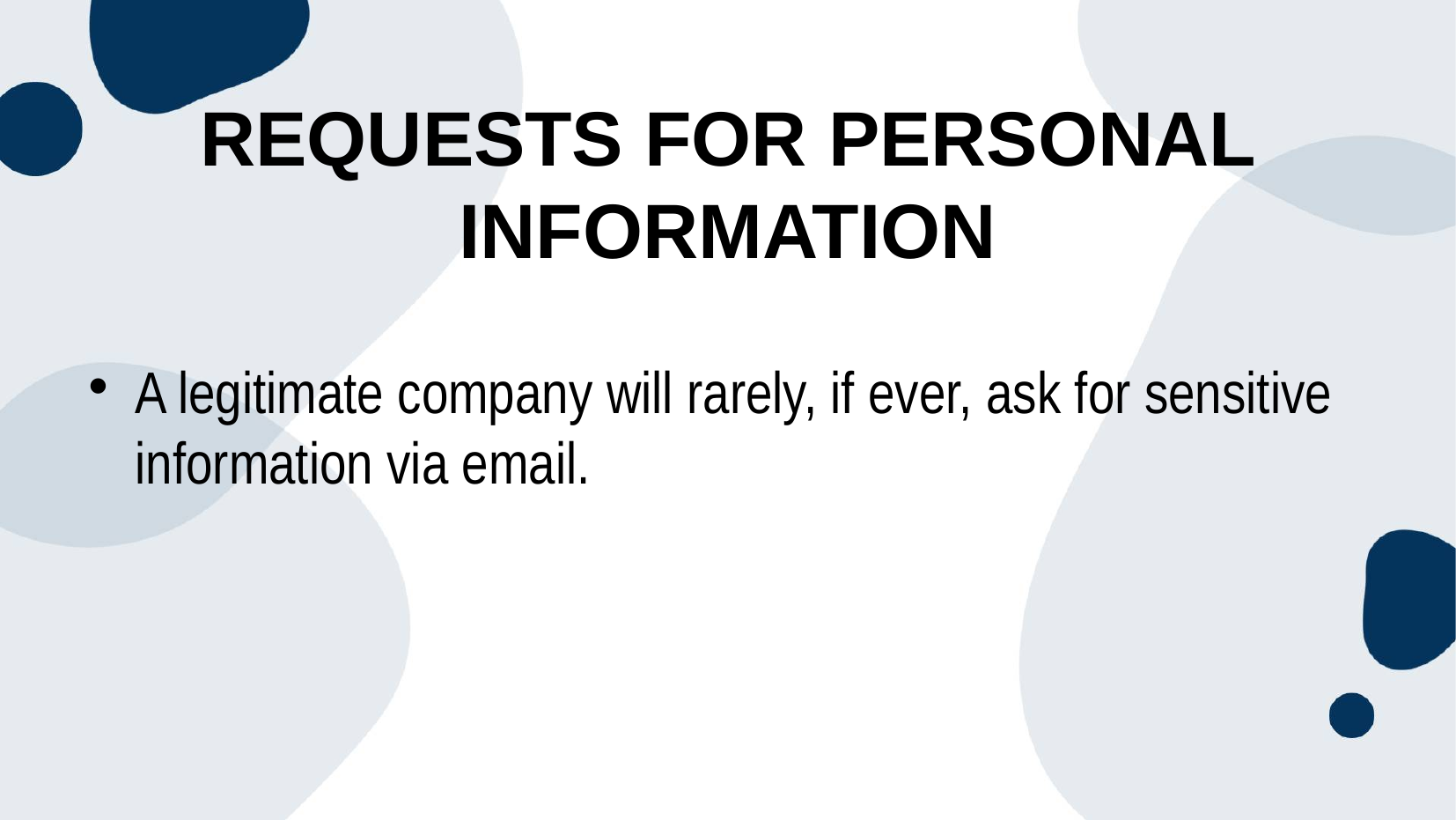

# Requests for personal information
A legitimate company will rarely, if ever, ask for sensitive information via email.